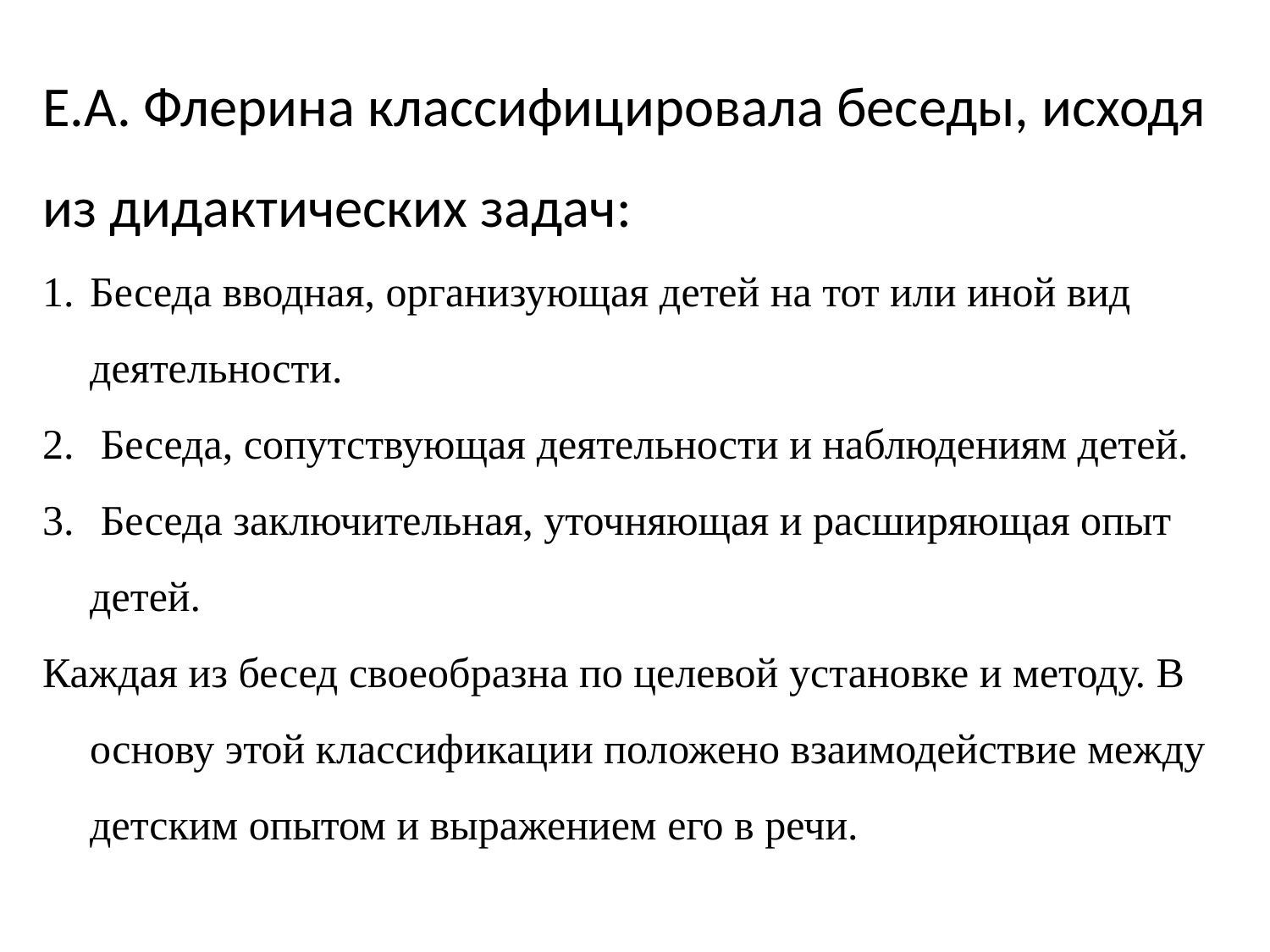

Е.А. Флерина классифицировала беседы, исходя из дидактических задач:
Беседа вводная, организующая детей на тот или иной вид деятельности.
 Беседа, сопутствующая деятельности и наблюдениям детей.
 Беседа заключительная, уточняющая и расширяющая опыт детей.
Каждая из бесед своеобразна по целевой установке и методу. В основу этой классификации положено взаимодействие между детским опытом и выражением его в речи.